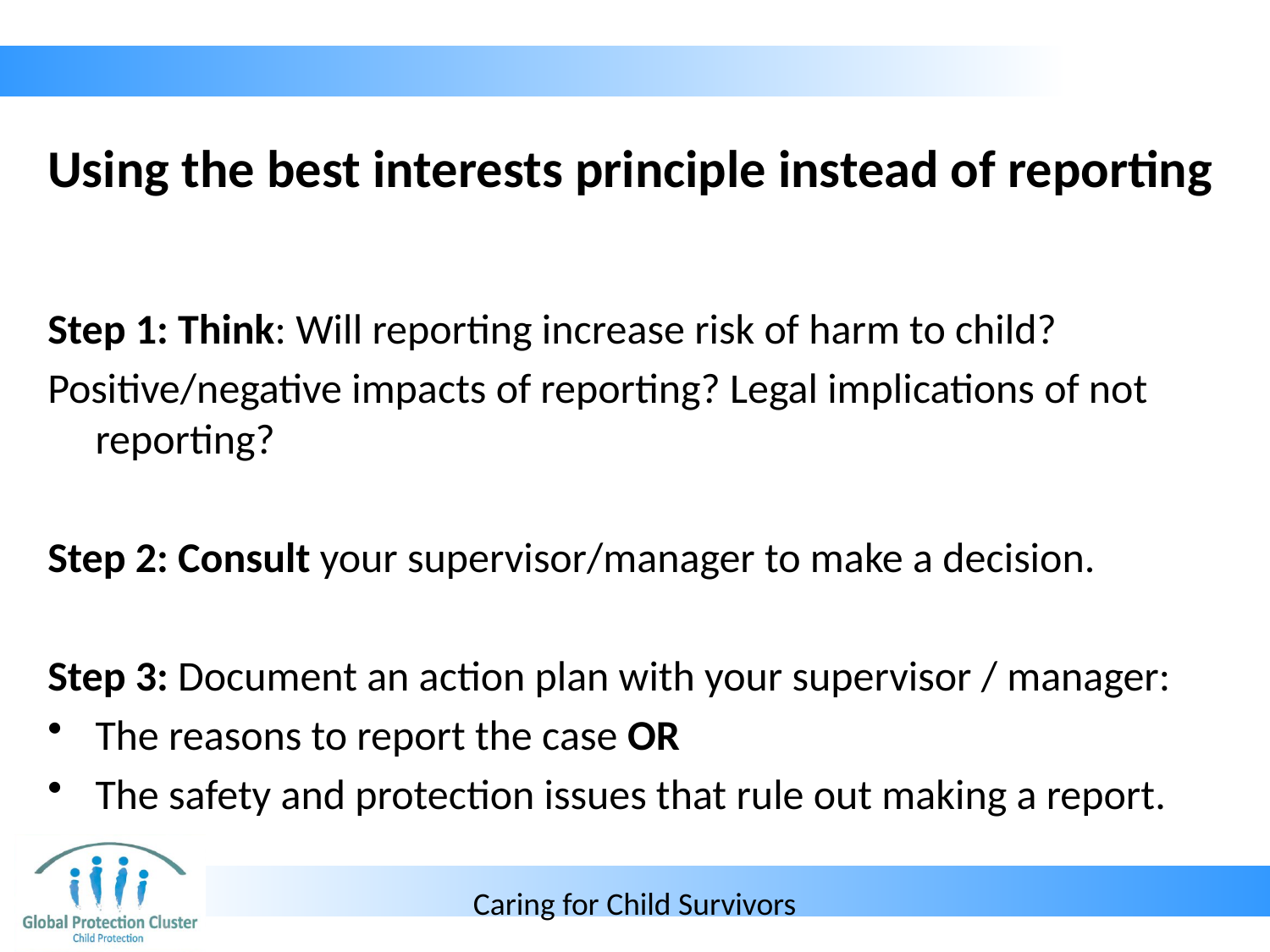

# Using the best interests principle instead of reporting

Step 1: Think: Will reporting increase risk of harm to child?
Positive/negative impacts of reporting? Legal implications of not reporting?

Step 2: Consult your supervisor/manager to make a decision.

Step 3: Document an action plan with your supervisor / manager:
The reasons to report the case OR
The safety and protection issues that rule out making a report.

Caring for Child Survivors